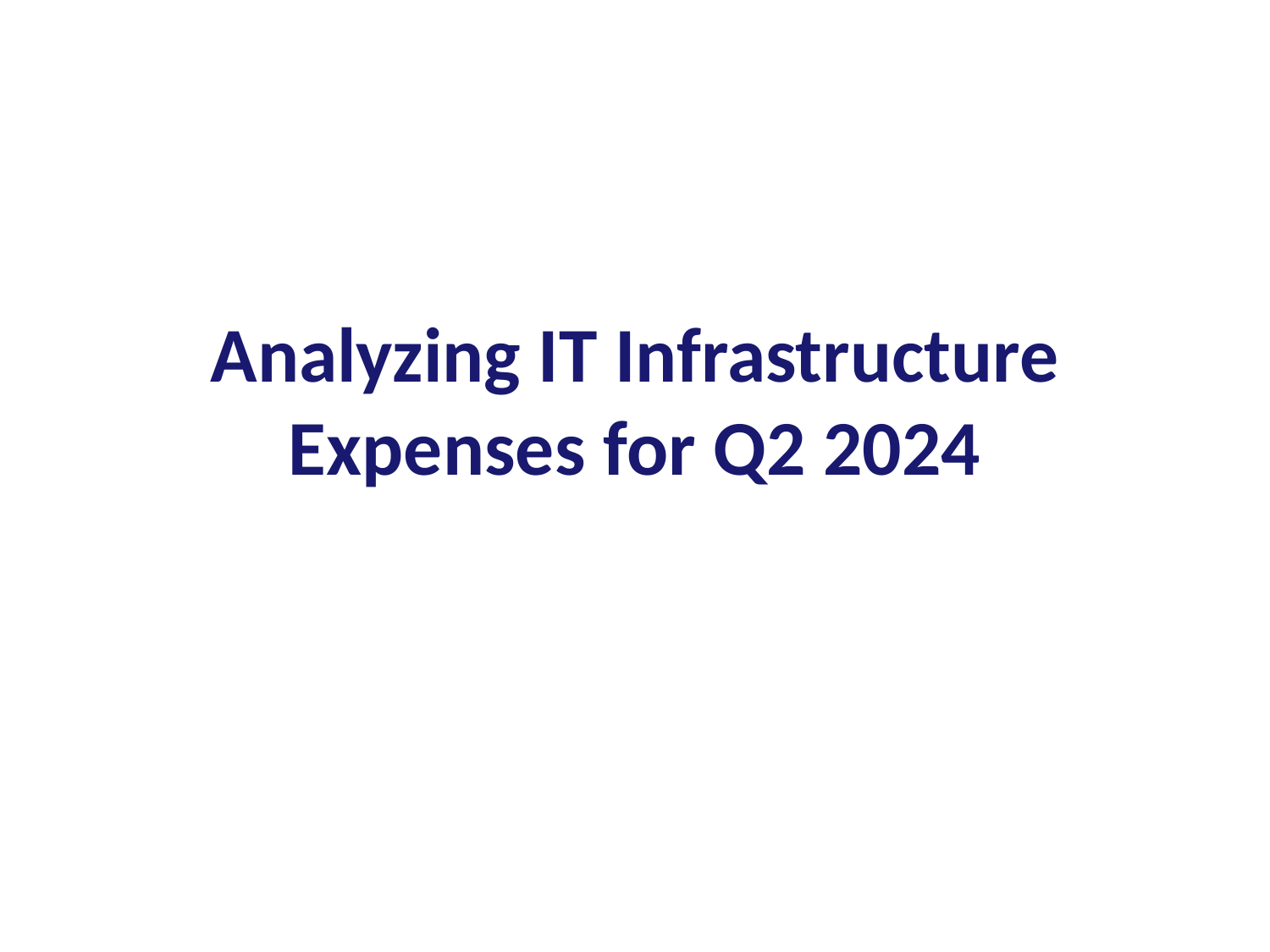

# Analyzing IT Infrastructure Expenses for Q2 2024